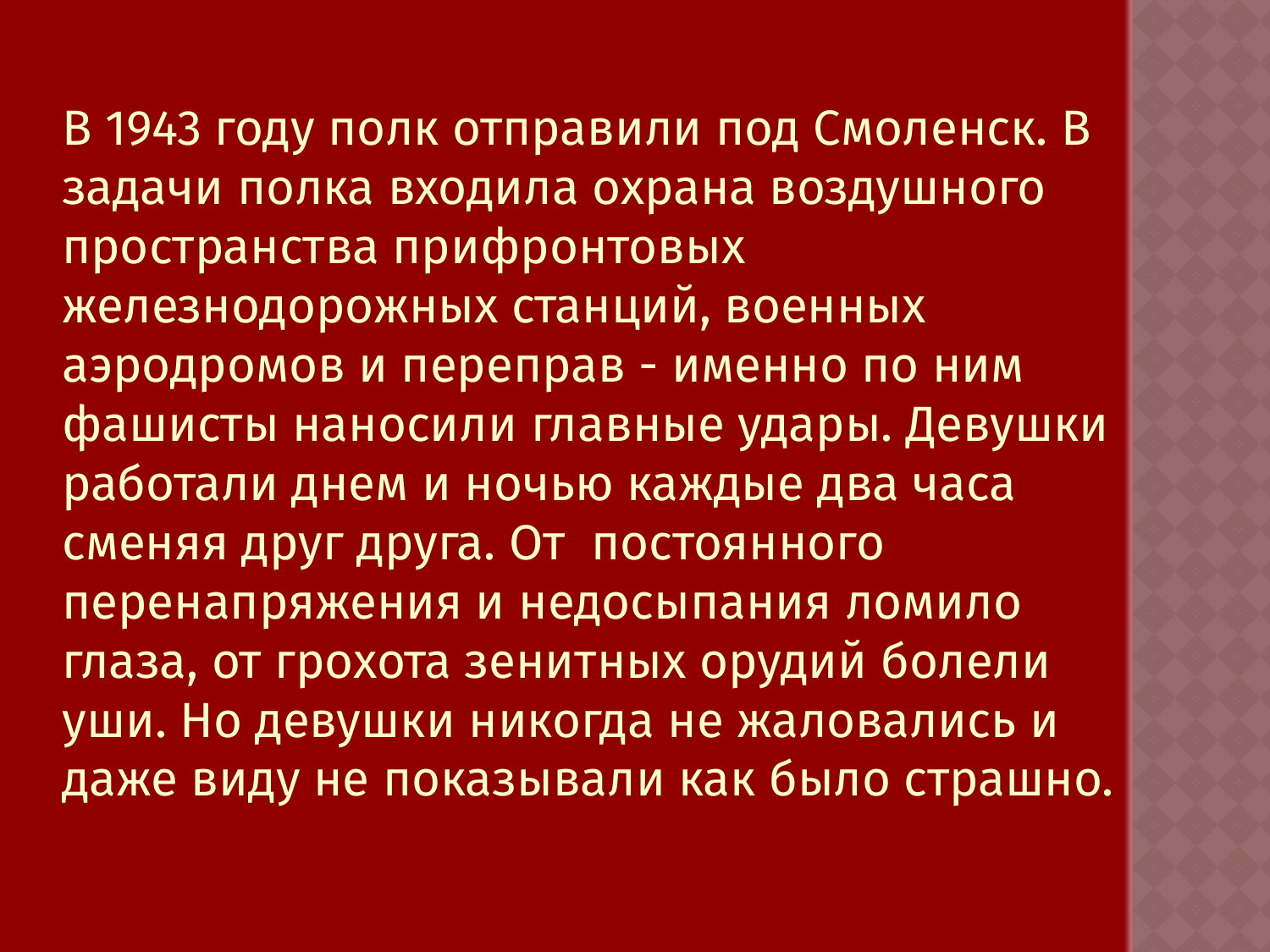

В 1943 году полк отправили под Смоленск. В задачи полка входила охрана воздушного пространства прифронтовых железнодорожных станций, военных аэродромов и переправ - именно по ним фашисты наносили главные удары. Девушки работали днем и ночью каждые два часа сменяя друг друга. От  постоянного перенапряжения и недосыпания ломило глаза, от грохота зенитных орудий болели уши. Но девушки никогда не жаловались и даже виду не показывали как было страшно.